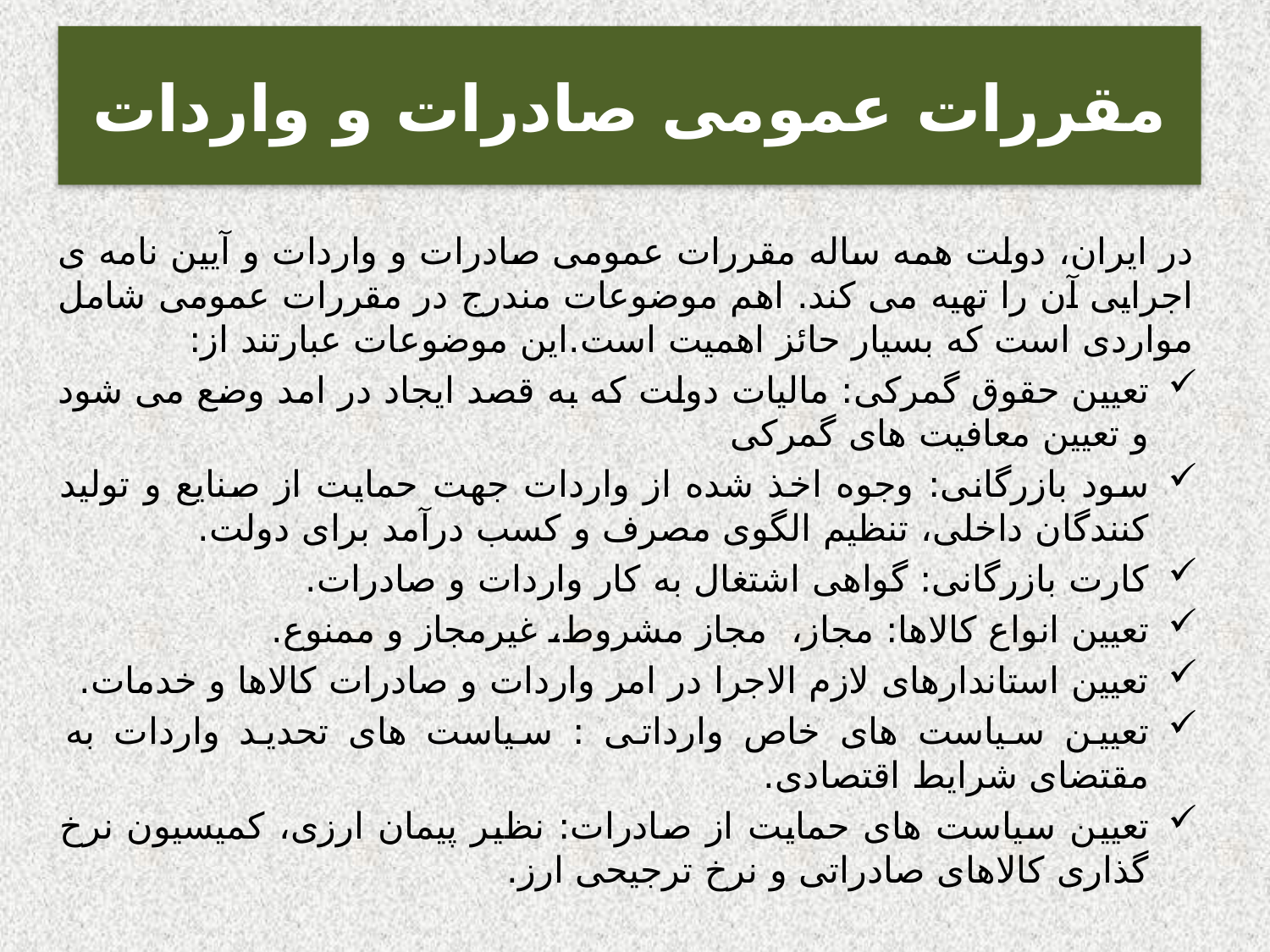

# مقررات عمومی صادرات و واردات
در ایران، دولت همه ساله مقررات عمومی صادرات و واردات و آیین نامه ی اجرایی آن را تهیه می کند. اهم موضوعات مندرج در مقررات عمومی شامل مواردی است که بسیار حائز اهمیت است.این موضوعات عبارتند از:
تعیین حقوق گمرکی: مالیات دولت که به قصد ایجاد در امد وضع می شود و تعیین معافیت های گمرکی
سود بازرگانی: وجوه اخذ شده از واردات جهت حمایت از صنایع و تولید کنندگان داخلی، تنظیم الگوی مصرف و کسب درآمد برای دولت.
کارت بازرگانی: گواهی اشتغال به کار واردات و صادرات.
تعیین انواع کالاها: مجاز،  مجاز مشروط، غیرمجاز و ممنوع.
تعیین استاندارهای لازم الاجرا در امر واردات و صادرات کالاها و خدمات.
تعیین سیاست های خاص وارداتی : سیاست های تحدید واردات به مقتضای شرایط اقتصادی.
تعیین سیاست های حمایت از صادرات: نظیر پیمان ارزی، کمیسیون نرخ گذاری کالاهای صادراتی و نرخ ترجیحی ارز.